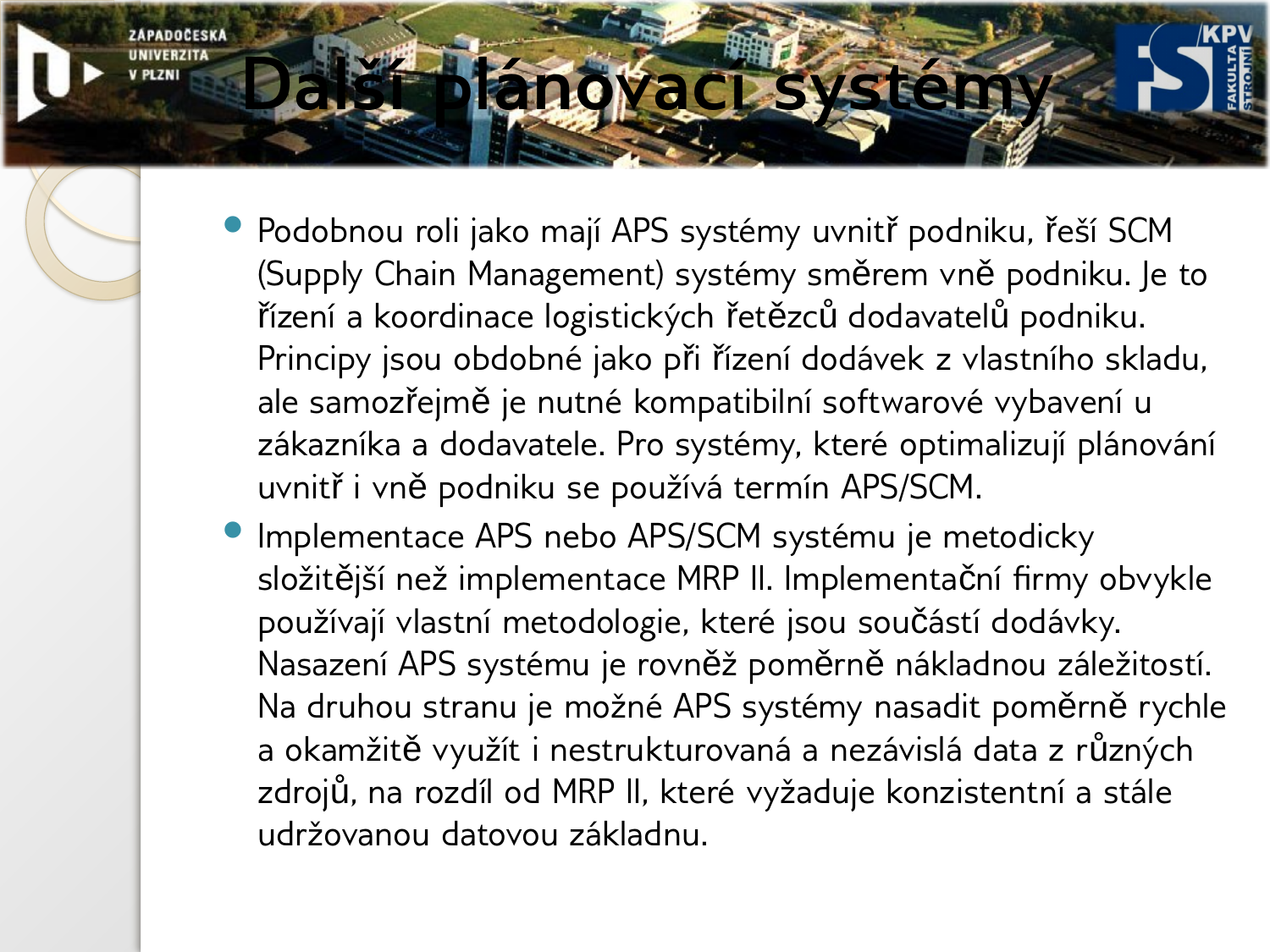

# Další plánovací systémy
Podobnou roli jako mají APS systémy uvnitř podniku, řeší SCM (Supply Chain Management) systémy směrem vně podniku. Je to řízení a koordinace logistických řetězců dodavatelů podniku. Principy jsou obdobné jako při řízení dodávek z vlastního skladu, ale samozřejmě je nutné kompatibilní softwarové vybavení u zákazníka a dodavatele. Pro systémy, které optimalizují plánování uvnitř i vně podniku se používá termín APS/SCM.
Implementace APS nebo APS/SCM systému je metodicky složitější než implementace MRP II. Implementační firmy obvykle používají vlastní metodologie, které jsou součástí dodávky. Nasazení APS systému je rovněž poměrně nákladnou záležitostí. Na druhou stranu je možné APS systémy nasadit poměrně rychle a okamžitě využít i nestrukturovaná a nezávislá data z různých zdrojů, na rozdíl od MRP II, které vyžaduje konzistentní a stále udržovanou datovou základnu.